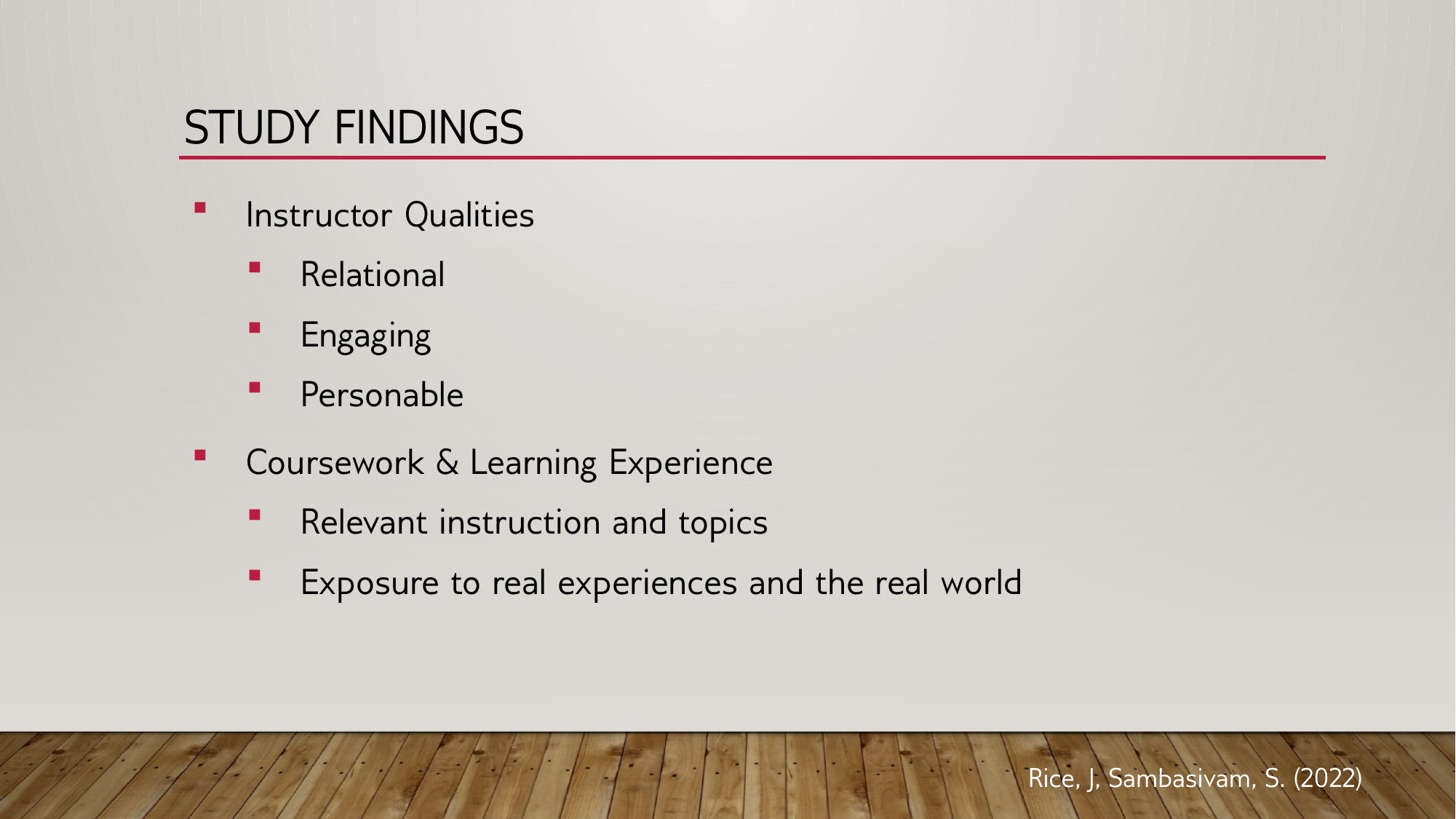

# Study Findings
Instructor Qualities
Relational
Engaging
Personable
Coursework & Learning Experience
Relevant instruction and topics
Exposure to real experiences and the real world
Rice, J, Sambasivam, S. (2022)